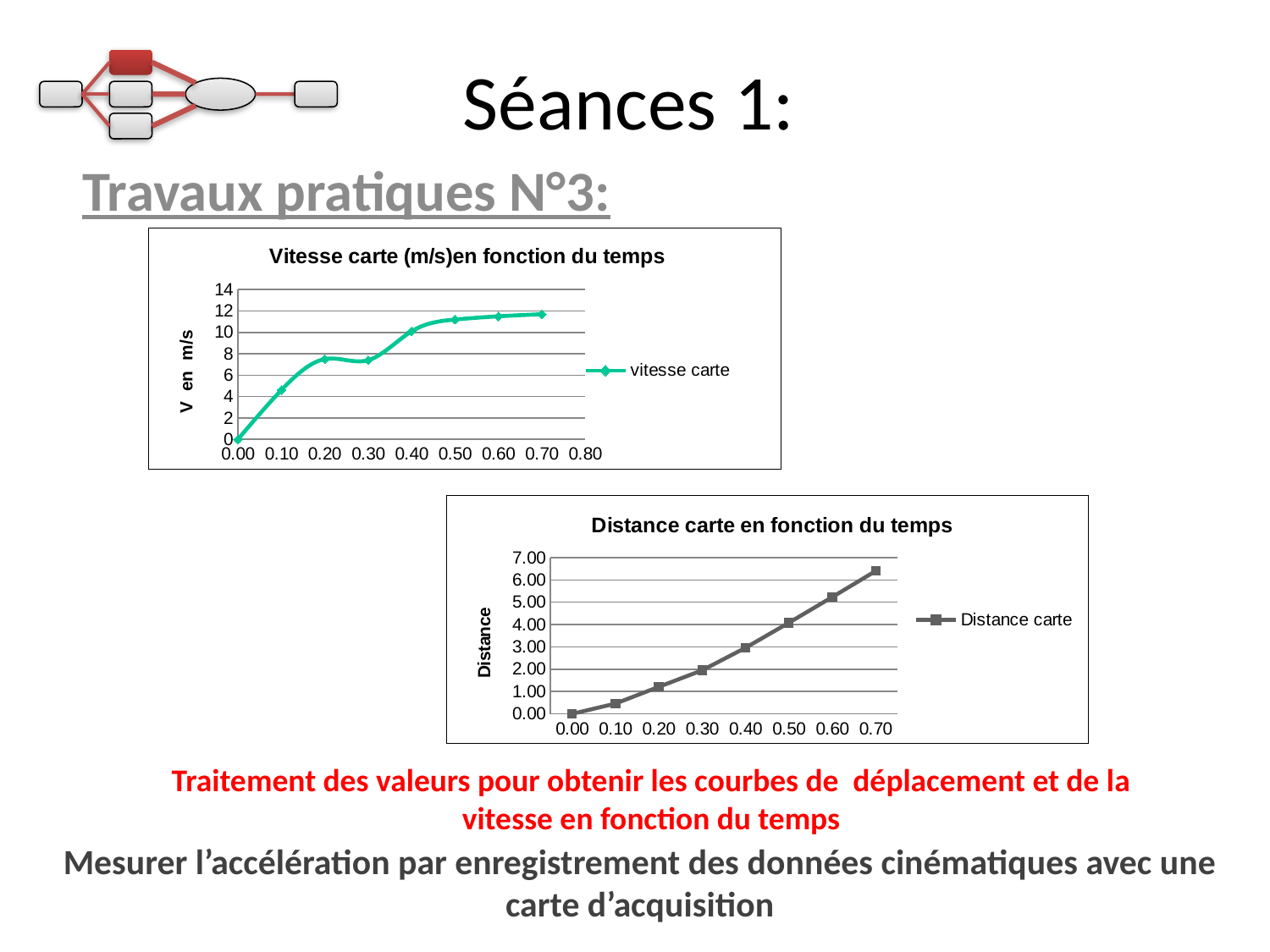

# Séances 1:

Travaux pratiques N°3:

### Chart: Vitesse carte (m/s)en fonction du temps

| Category |  |
|---|---|

### Chart: Distance carte en fonction du temps

| Category |  |
|---|---|
| 0 | 0.0 |
| 0.1 | 0.46 |
| 0.2 | 1.21 |
| 0.30000000000000032 | 1.9500000000000175 |
| 0.4 | 2.96 |
| 0.5 | 4.08 |
| 0.60000000000000064 | 5.23 |
| 0.70000000000000062 | 6.4 |
Traitement des valeurs pour obtenir les courbes de  déplacement et de la vitesse en fonction du temps
Mesurer l’accélération par enregistrement des données cinématiques avec une carte d’acquisition